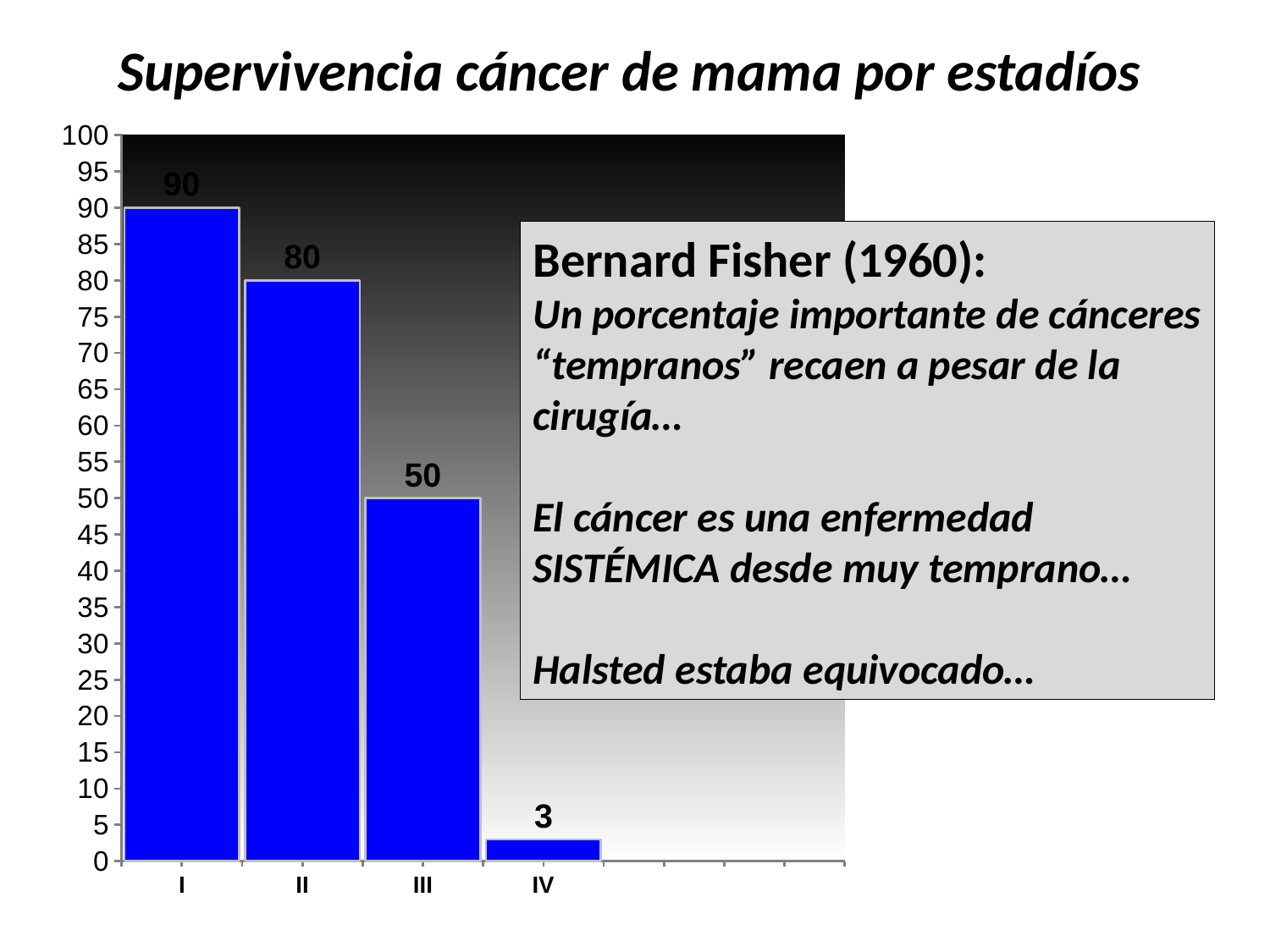

# Supervivencia cáncer de mama por estadíos

### Chart

| Category | Histogram | Line |
|---|---|---|
| I | 90.0 | None |
| II | 80.0 | None |
| III | 50.0 | None |
| IV | 3.0 | None |
Bernard Fisher (1960):
Un porcentaje importante de cánceres “tempranos” recaen a pesar de la cirugía…

El cáncer es una enfermedad SISTÉMICA desde muy temprano…

Halsted estaba equivocado…